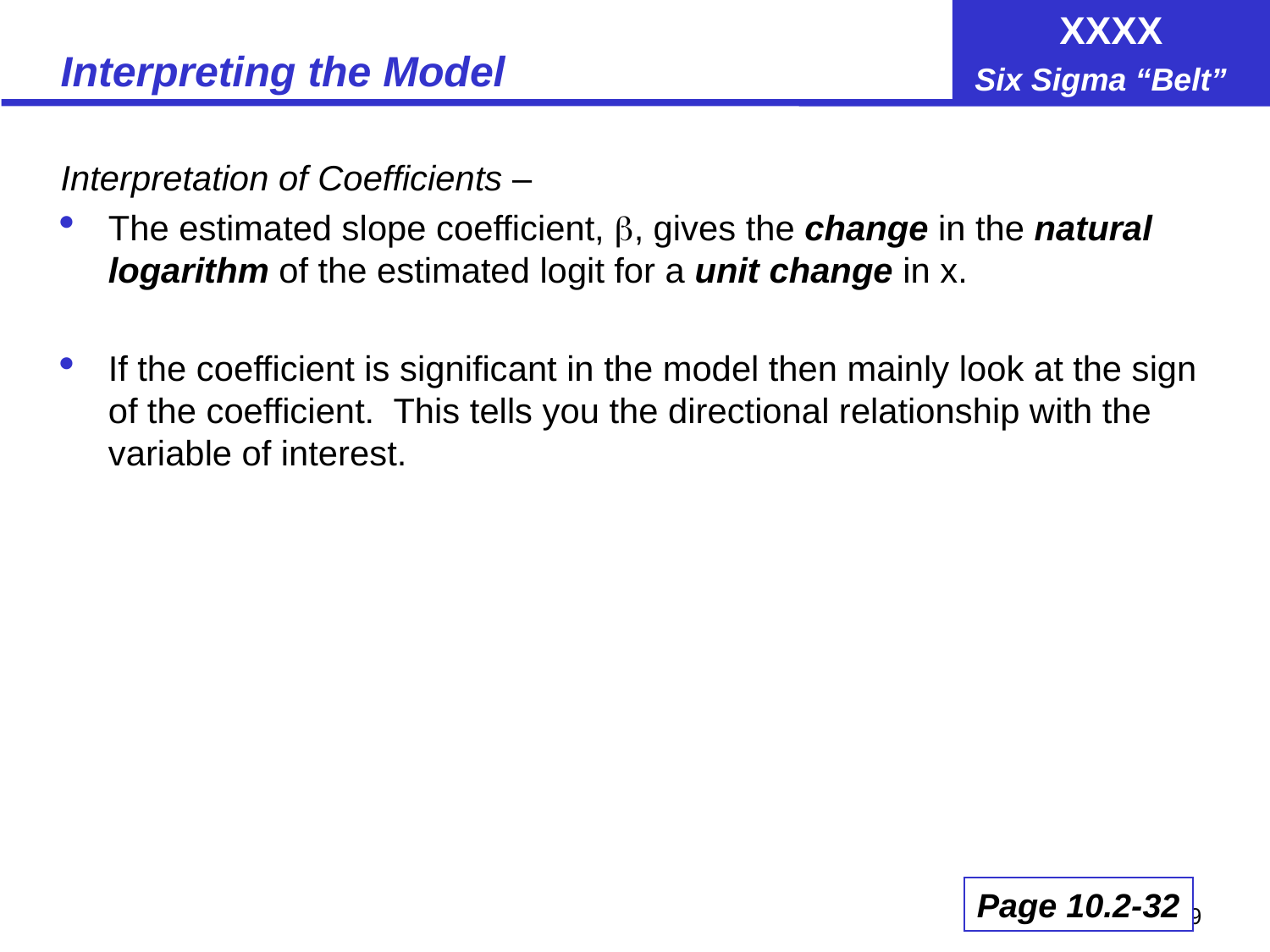

# Interpreting the Model
Interpretation of Coefficients –
The estimated slope coefficient, β, gives the change in the natural logarithm of the estimated logit for a unit change in x.

If the coefficient is significant in the model then mainly look at the sign of the coefficient.  This tells you the directional relationship with the variable of interest.
Page 10.2-32